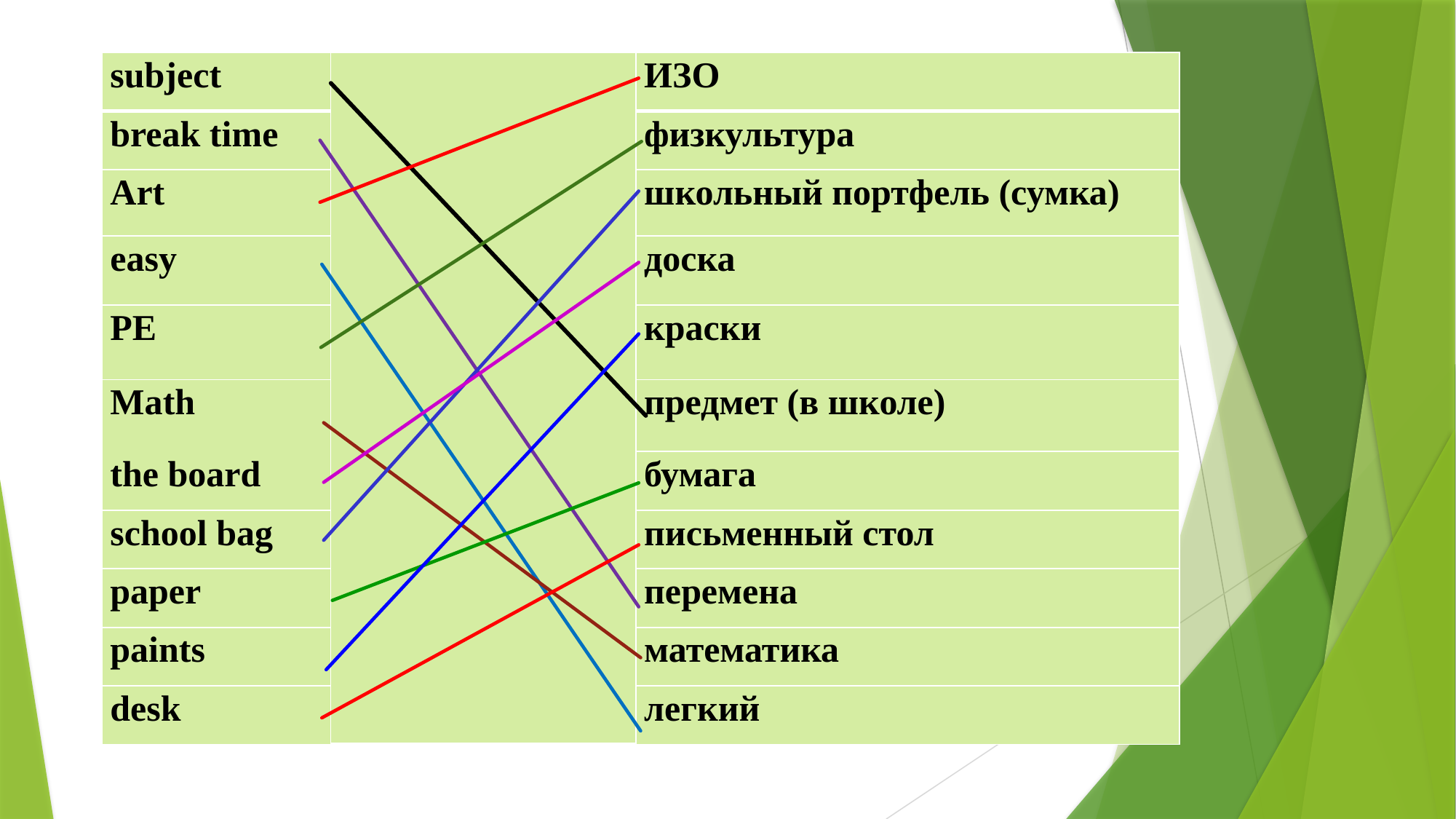

| subject |  | ИЗО |
| --- | --- | --- |
| break time |  | физкультура |
| Art |  | школьный портфель (сумка) |
| easy |  | доска |
| PE |  | краски |
| Math |  | предмет (в школе) |
| the board |  |  |
|  |  | бумага |
| school bag |  | письменный стол |
| paper |  | перемена |
| paints |  | математика |
| desk |  | легкий |